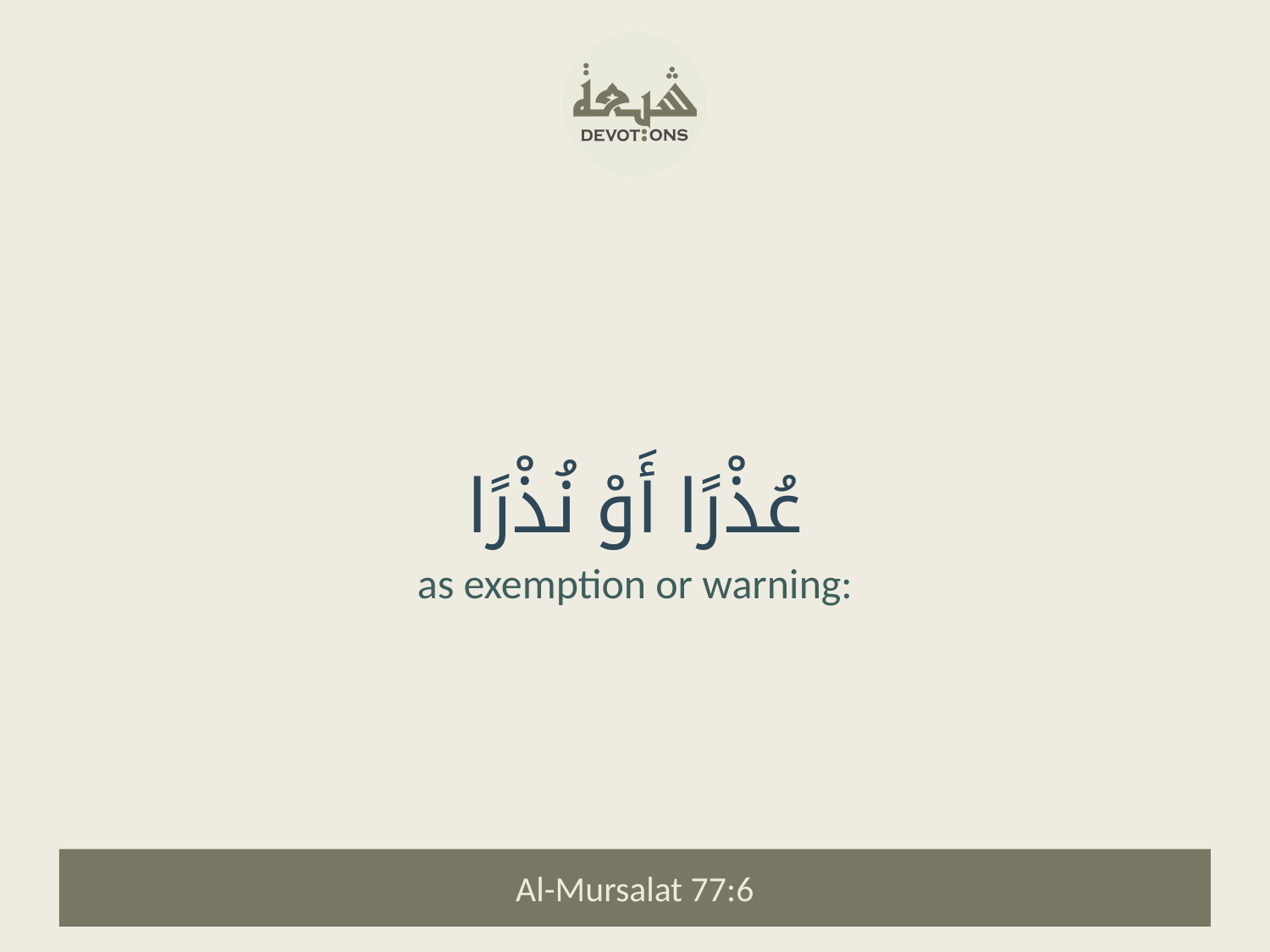

عُذْرًا أَوْ نُذْرًا
as exemption or warning:
Al-Mursalat 77:6